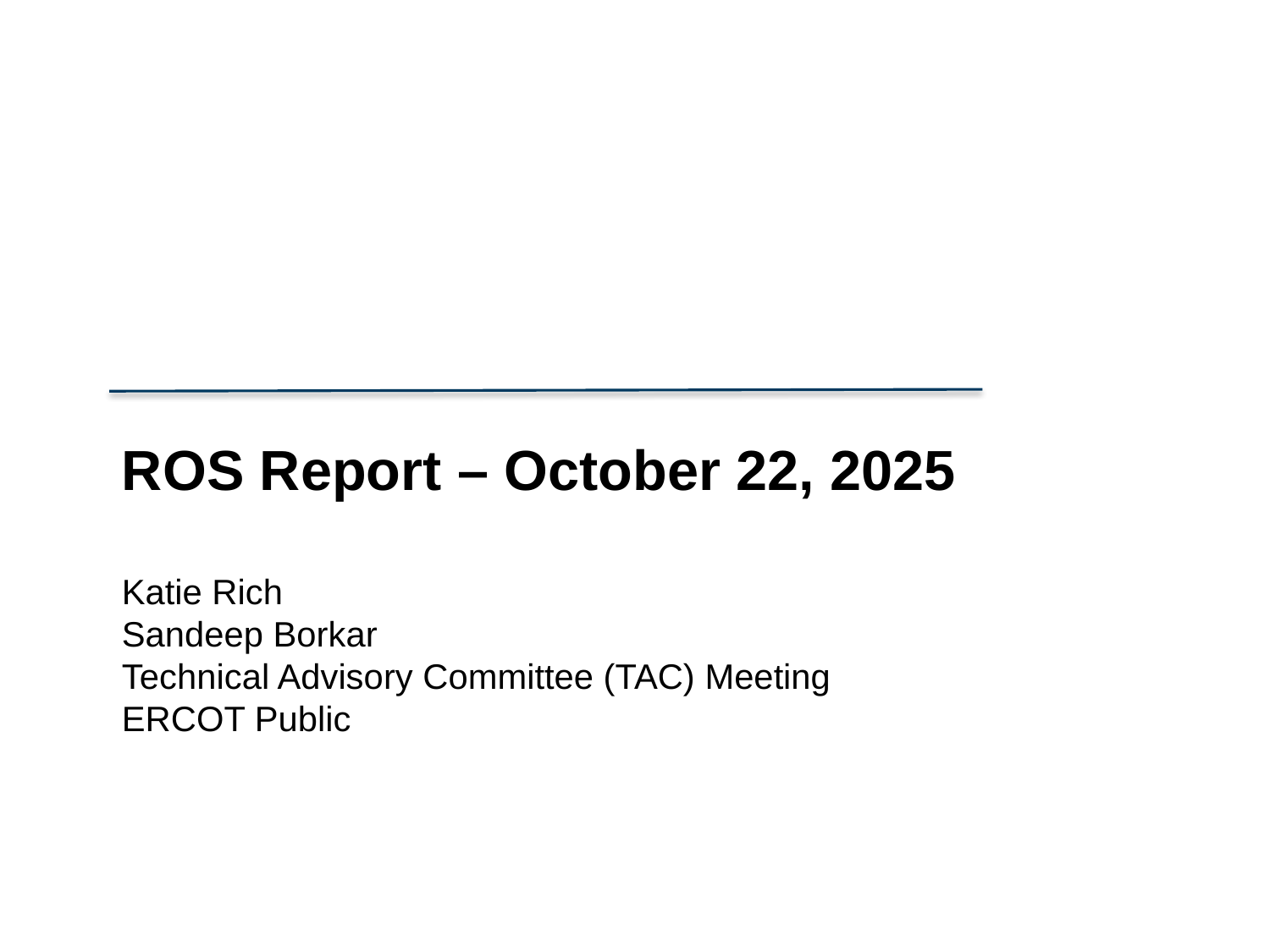

ROS Report – October 22, 2025

Katie Rich
Sandeep Borkar
Technical Advisory Committee (TAC) Meeting
ERCOT Public